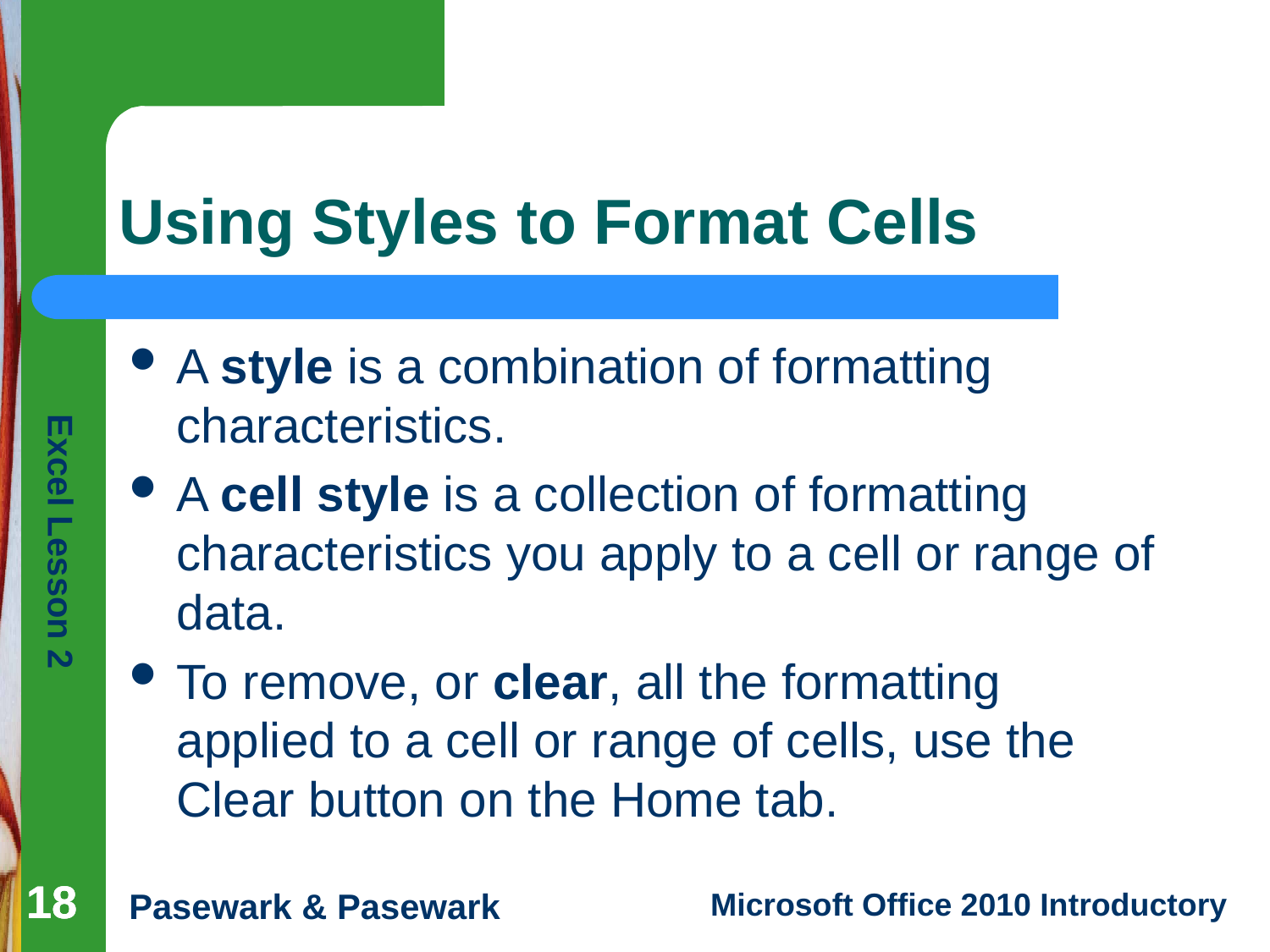

# Using Styles to Format Cells
A style is a combination of formatting characteristics.
A cell style is a collection of formatting characteristics you apply to a cell or range of data.
To remove, or clear, all the formatting applied to a cell or range of cells, use the Clear button on the Home tab.
18
18
18